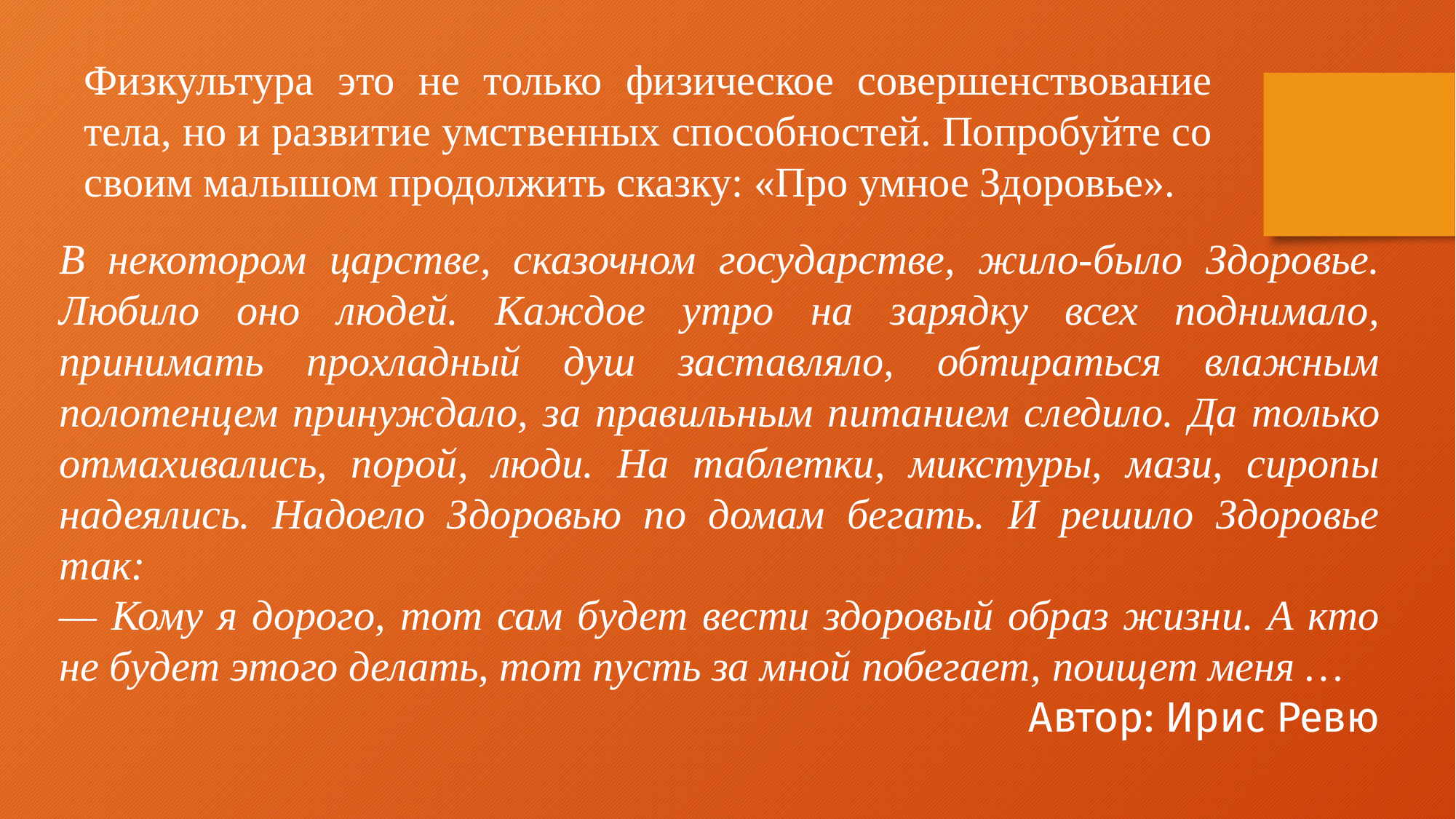

Физкультура это не только физическое совершенствование тела, но и развитие умственных способностей. Попробуйте со своим малышом продолжить сказку: «Про умное Здоровье».
В некотором царстве, сказочном государстве, жило-было Здоровье. Любило оно людей. Каждое утро на зарядку всех поднимало, принимать прохладный душ заставляло, обтираться влажным полотенцем принуждало, за правильным питанием следило. Да только отмахивались, порой, люди. На таблетки, микстуры, мази, сиропы надеялись. Надоело Здоровью по домам бегать. И решило Здоровье так:
— Кому я дорого, тот сам будет вести здоровый образ жизни. А кто не будет этого делать, тот пусть за мной побегает, поищет меня …
Автор: Ирис Ревю